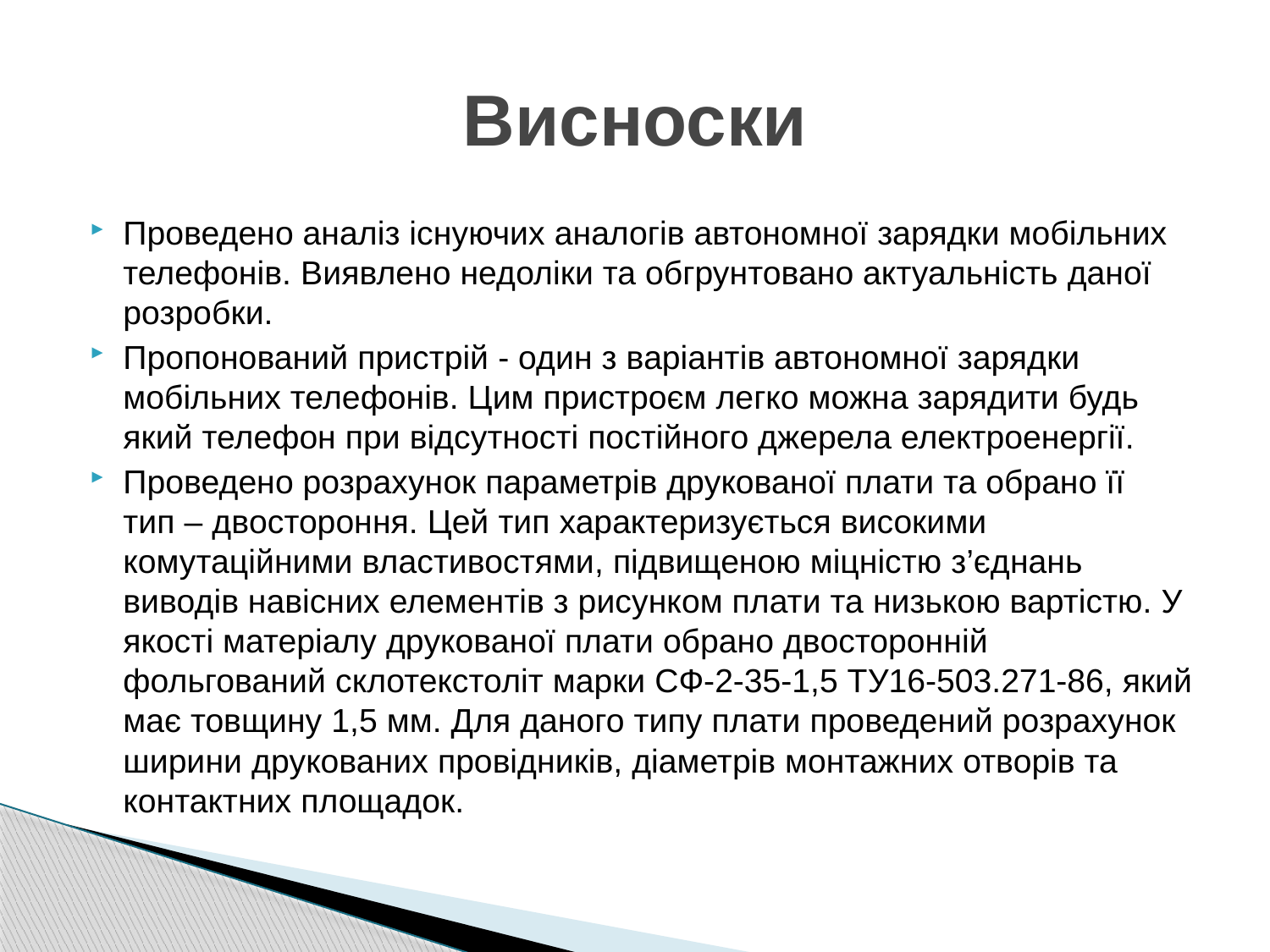

# Висноски
Проведено аналіз існуючих аналогів автономної зарядки мобільних телефонів. Виявлено недоліки та обгрунтовано актуальність даної розробки.
Пропонований пристрій - один з варіантів автономної зарядки мобільних телефонів. Цим пристроєм легко можна зарядити будь який телефон при відсутності постійного джерела електроенергії.
Проведено розрахунок параметрів друкованої плати та обрано її   тип – двостороння. Цей тип характеризується високими комутаційними властивостями, підвищеною міцністю з’єднань виводів навісних елементів з рисунком плати та низькою вартістю. У якості матеріалу друкованої плати обрано двосторонній фольгований склотекстоліт марки СФ-2-35-1,5 ТУ16-503.271-86, який має товщину 1,5 мм. Для даного типу плати проведений розрахунок ширини друкованих провідників, діаметрів монтажних отворів та контактних площадок.